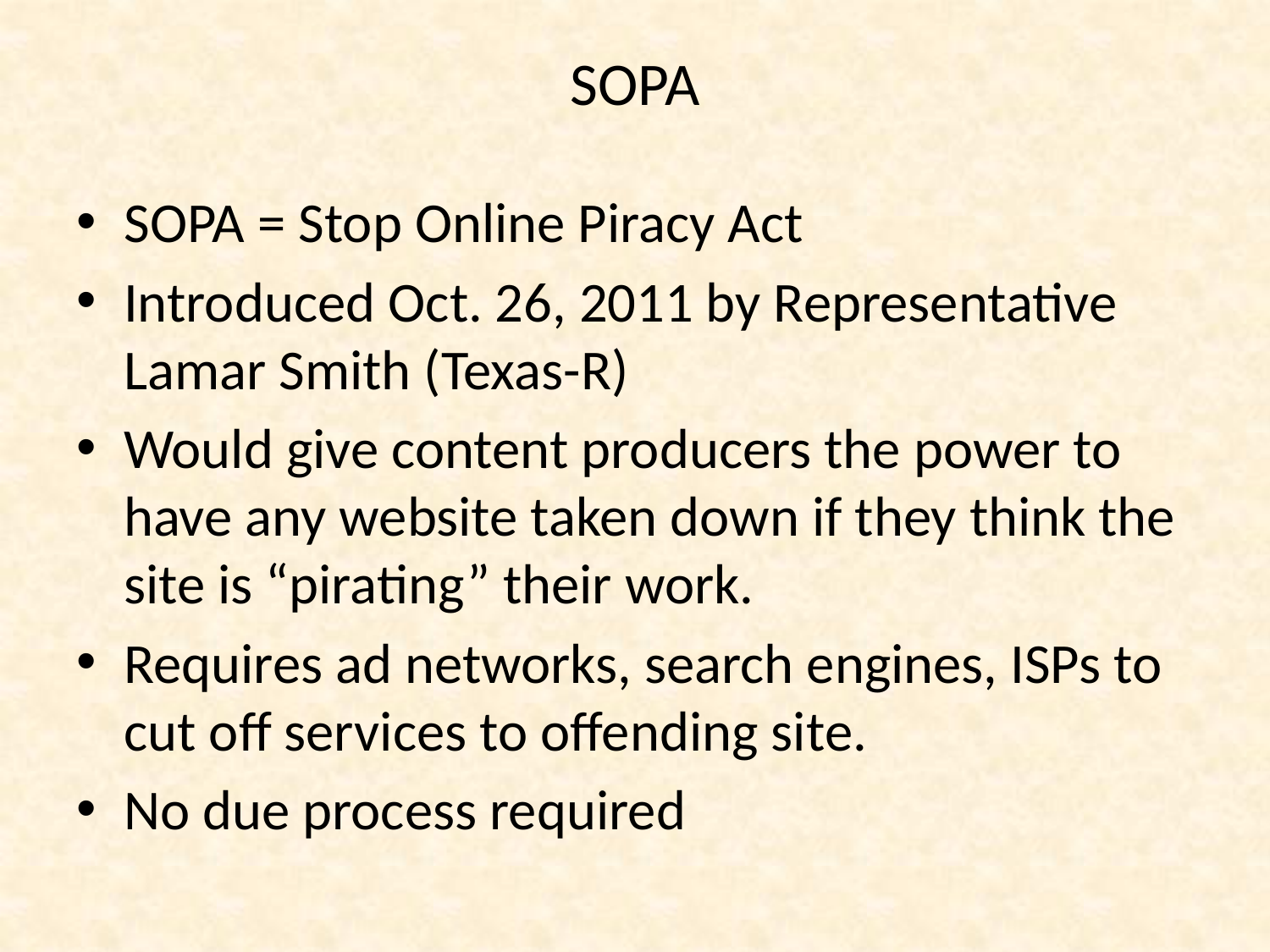

# SOPA
SOPA = Stop Online Piracy Act
Introduced Oct. 26, 2011 by Representative Lamar Smith (Texas-R)
Would give content producers the power to have any website taken down if they think the site is “pirating” their work.
Requires ad networks, search engines, ISPs to cut off services to offending site.
No due process required